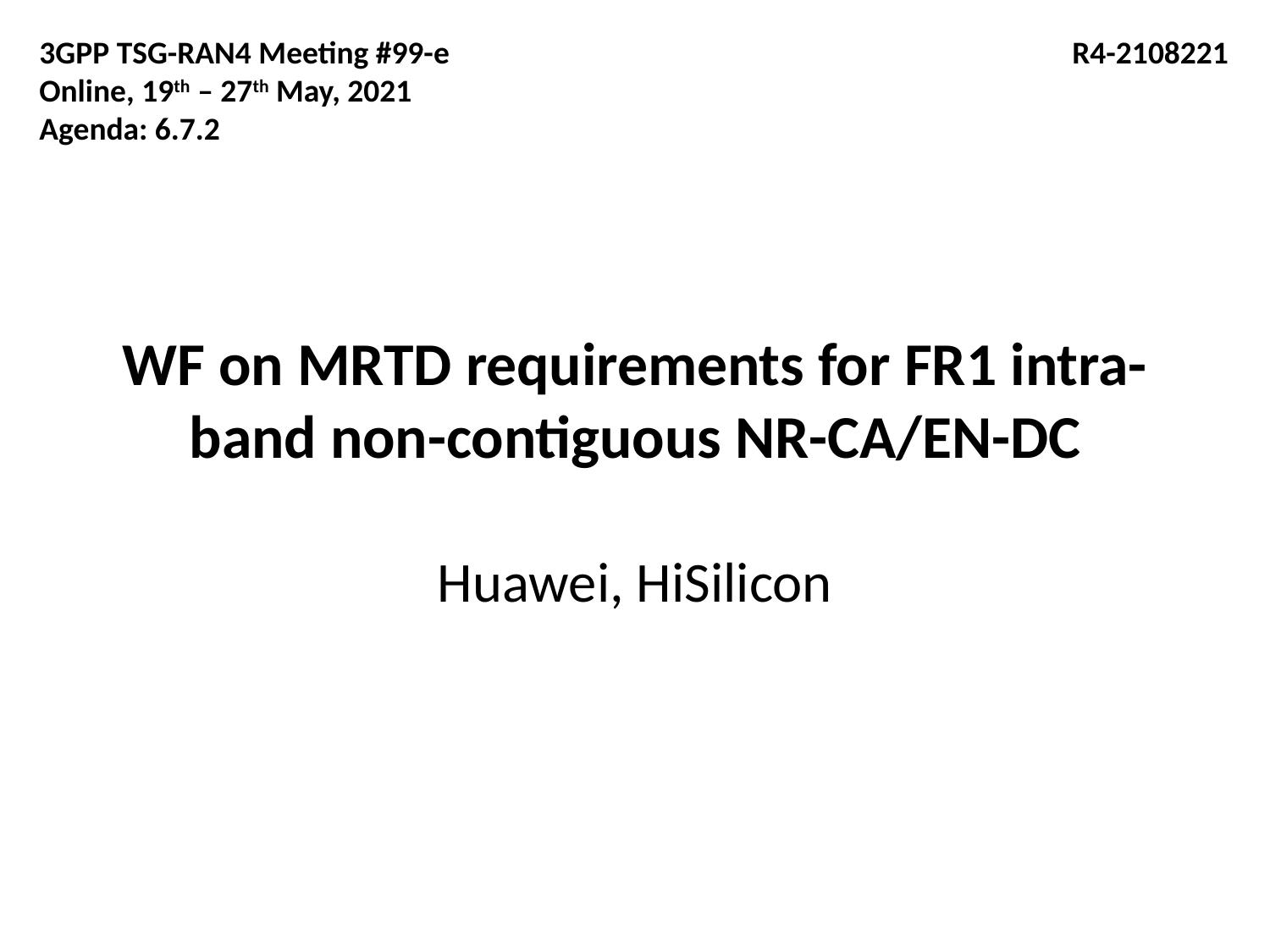

3GPP TSG-RAN4 Meeting #99-e
Online, 19th – 27th May, 2021
Agenda: 6.7.2
R4-2108221
# WF on MRTD requirements for FR1 intra-band non-contiguous NR-CA/EN-DC
Huawei, HiSilicon